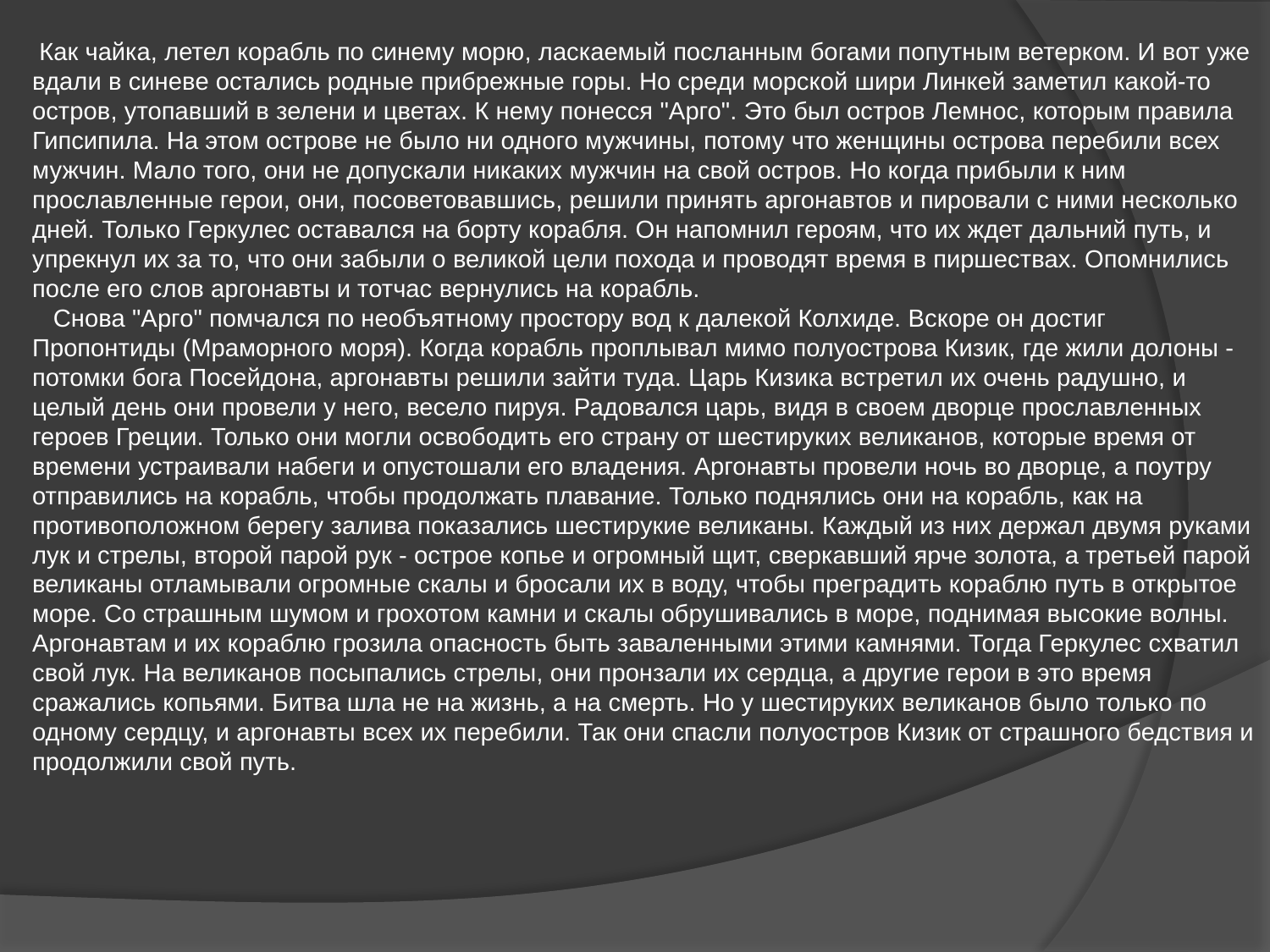

Как чайка, летел корабль по синему морю, ласкаемый посланным богами попутным ветерком. И вот уже вдали в синеве остались родные прибрежные горы. Но среди морской шири Линкей заметил какой-то остров, утопавший в зелени и цветах. К нему понесся "Арго". Это был остров Лемнос, которым правила Гипсипила. На этом острове не было ни одного мужчины, потому что женщины острова перебили всех мужчин. Мало того, они не допускали никаких мужчин на свой остров. Но когда прибыли к ним прославленные герои, они, посоветовавшись, решили принять аргонавтов и пировали с ними несколько дней. Только Геркулес оставался на борту корабля. Он напомнил героям, что их ждет дальний путь, и упрекнул их за то, что они забыли о великой цели похода и проводят время в пиршествах. Опомнились после его слов аргонавты и тотчас вернулись на корабль.
   Снова "Арго" помчался по необъятному простору вод к далекой Колхиде. Вскоре он достиг Пропонтиды (Мраморного моря). Когда корабль проплывал мимо полуострова Кизик, где жили долоны - потомки бога Посейдона, аргонавты решили зайти туда. Царь Кизика встретил их очень радушно, и целый день они провели у него, весело пируя. Радовался царь, видя в своем дворце прославленных героев Греции. Только они могли освободить его страну от шестируких великанов, которые время от времени устраивали набеги и опустошали его владения. Аргонавты провели ночь во дворце, а поутру отправились на корабль, чтобы продолжать плавание. Только поднялись они на корабль, как на противоположном берегу залива показались шестирукие великаны. Каждый из них держал двумя руками лук и стрелы, второй парой рук - острое копье и огромный щит, сверкавший ярче золота, а третьей парой великаны отламывали огромные скалы и бросали их в воду, чтобы преградить кораблю путь в открытое море. Со страшным шумом и грохотом камни и скалы обрушивались в море, поднимая высокие волны. Аргонавтам и их кораблю грозила опасность быть заваленными этими камнями. Тогда Геркулес схватил свой лук. На великанов посыпались стрелы, они пронзали их сердца, а другие герои в это время сражались копьями. Битва шла не на жизнь, а на смерть. Но у шестируких великанов было только по одному сердцу, и аргонавты всех их перебили. Так они спасли полуостров Кизик от страшного бедствия и продолжили свой путь.